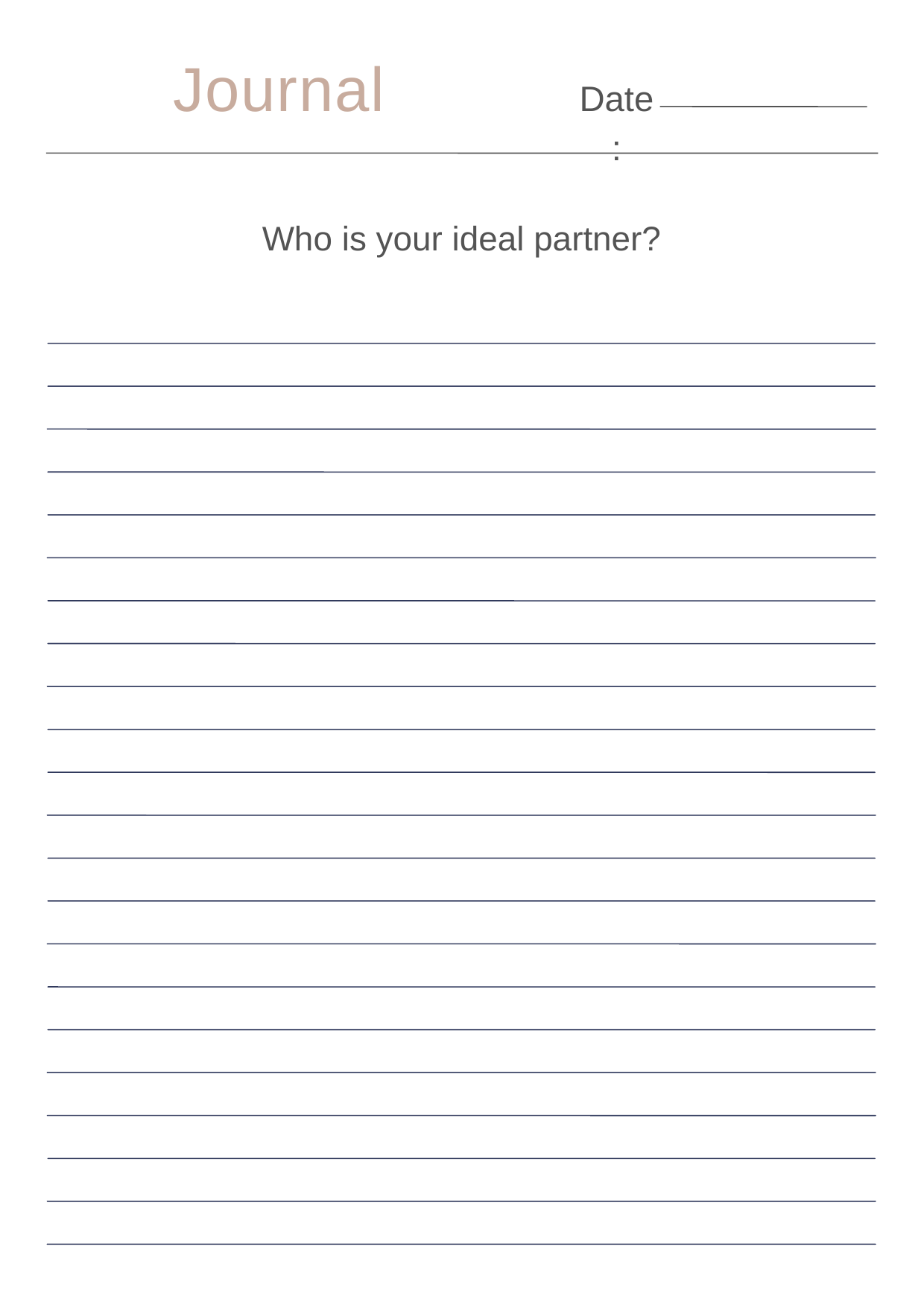

Journal
Date:

Who is your ideal partner?